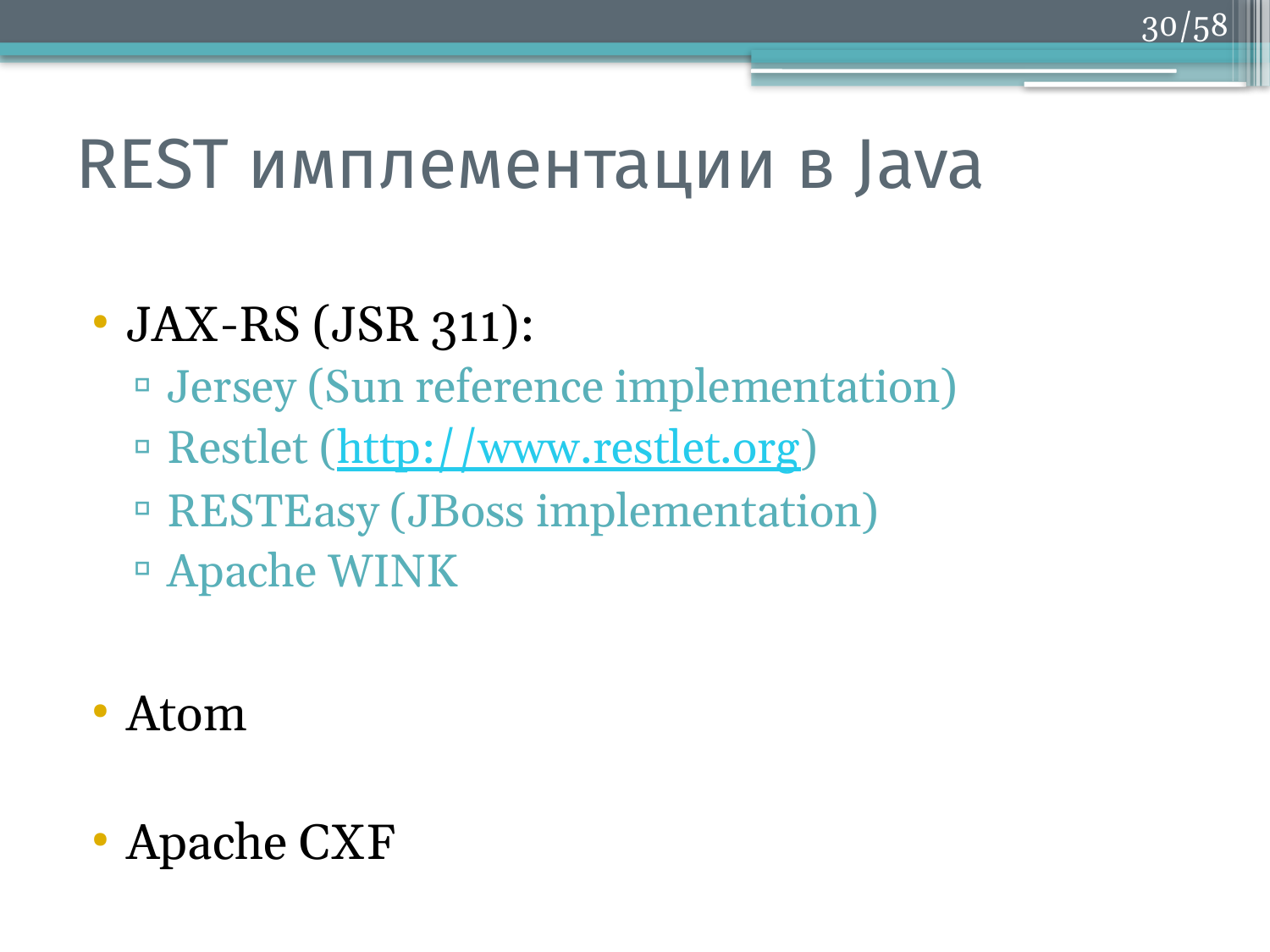

30/58
# REST имплементации в Java
JAX-RS (JSR 311):
Jersey (Sun reference implementation)
Restlet (http://www.restlet.org)
RESTEasy (JBoss implementation)
Apache WINK

Atom

Apache CXF